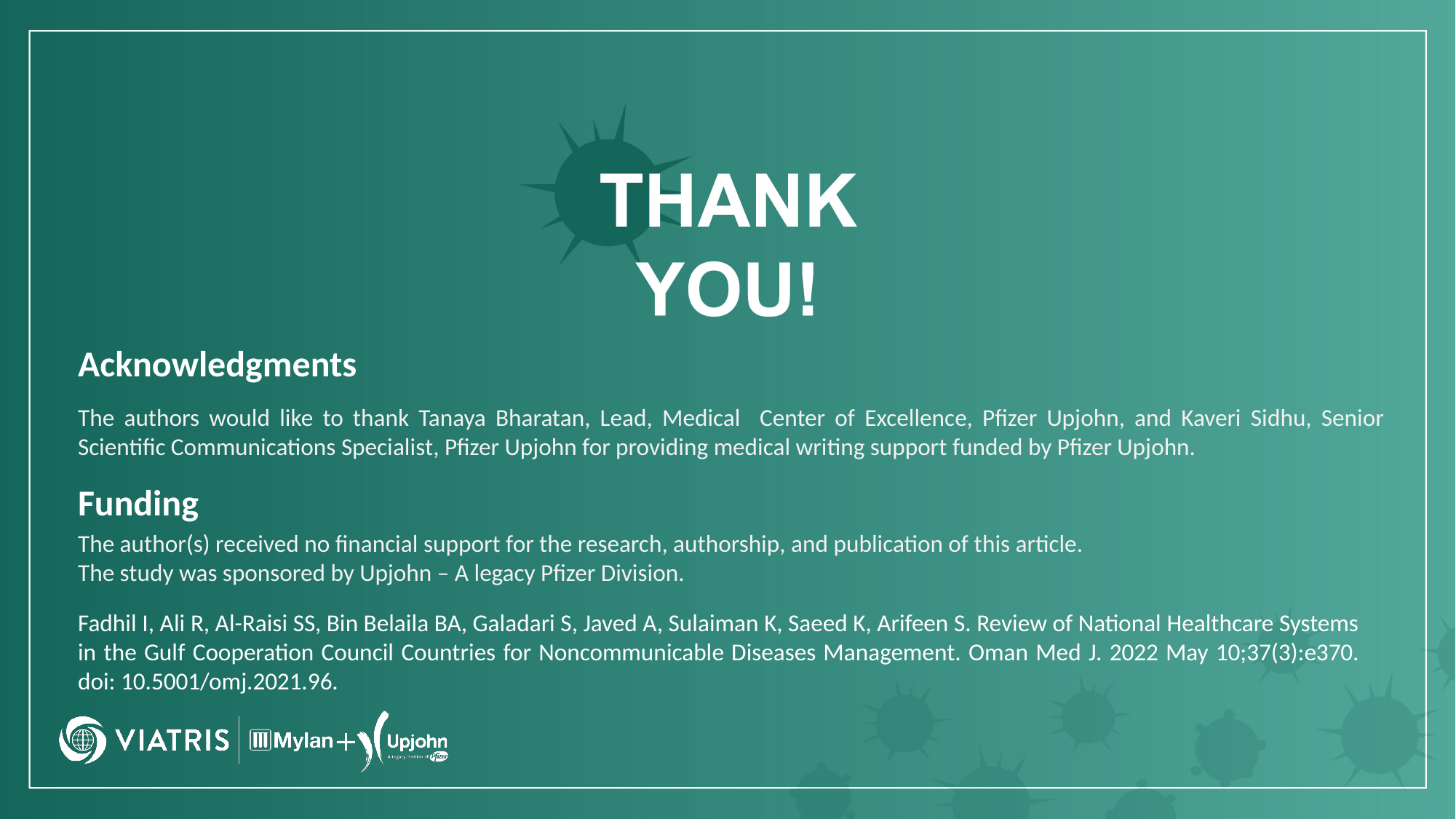

Acknowledgments
The authors would like to thank Tanaya Bharatan, Lead, Medical  Center of Excellence, Pfizer Upjohn, and Kaveri Sidhu, Senior  Scientific Communications Specialist, Pfizer Upjohn for providing medical writing support funded by Pfizer Upjohn.
Funding
The author(s) received no financial support for the research, authorship, and publication of this article.
The study was sponsored by Upjohn – A legacy Pfizer Division.
Fadhil I, Ali R, Al-Raisi SS, Bin Belaila BA, Galadari S, Javed A, Sulaiman K, Saeed K, Arifeen S. Review of National Healthcare Systems in the Gulf Cooperation Council Countries for Noncommunicable Diseases Management. Oman Med J. 2022 May 10;37(3):e370. doi: 10.5001/omj.2021.96.